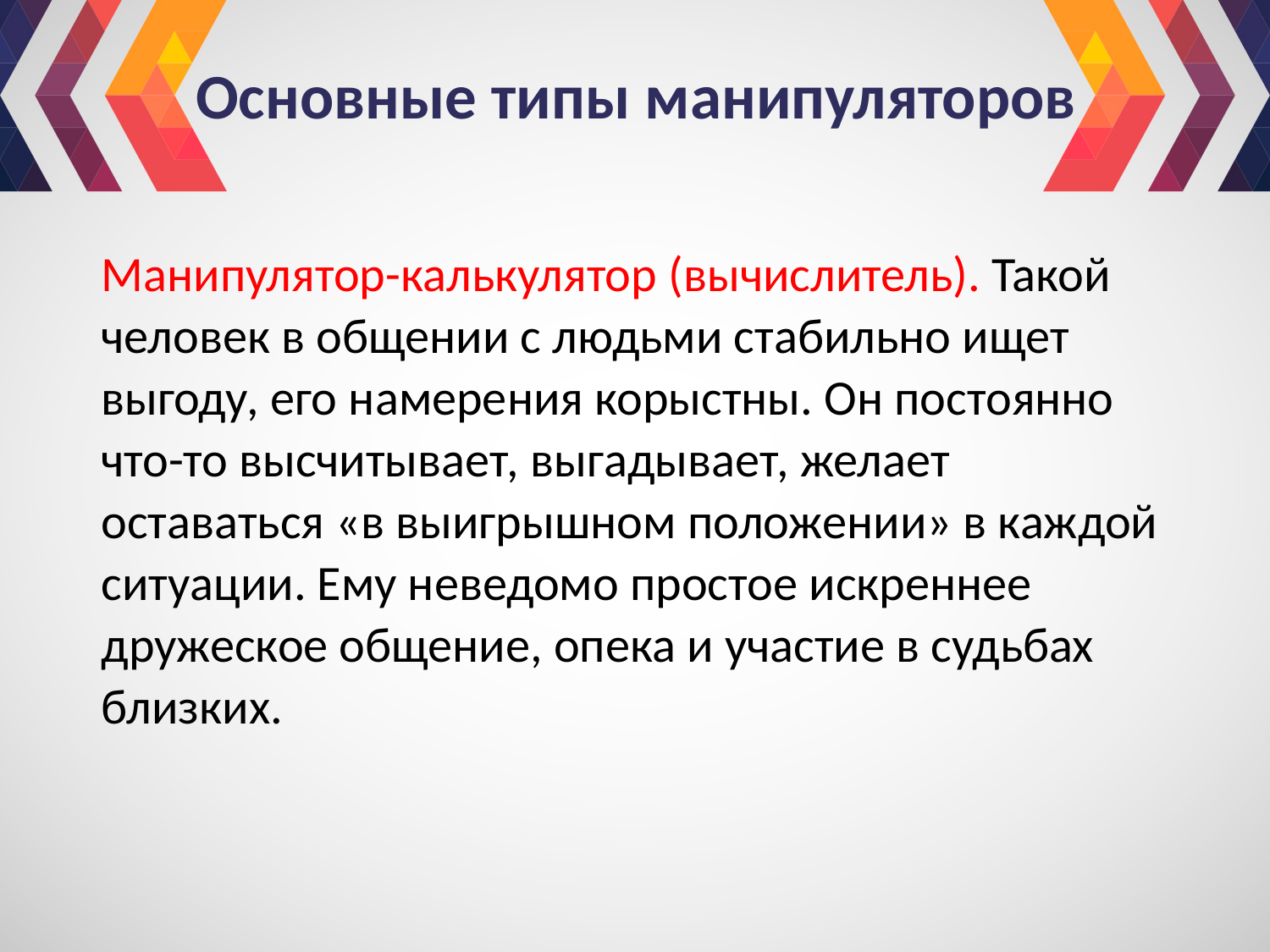

# Основные типы манипуляторов
Манипулятор-калькулятор (вычислитель). Такой человек в общении с людьми стабильно ищет выгоду, его намерения корыстны. Он постоянно что-то высчитывает, выгадывает, желает оставаться «в выигрышном положении» в каждой ситуации. Ему неведомо простое искреннее дружеское общение, опека и участие в судьбах близких.